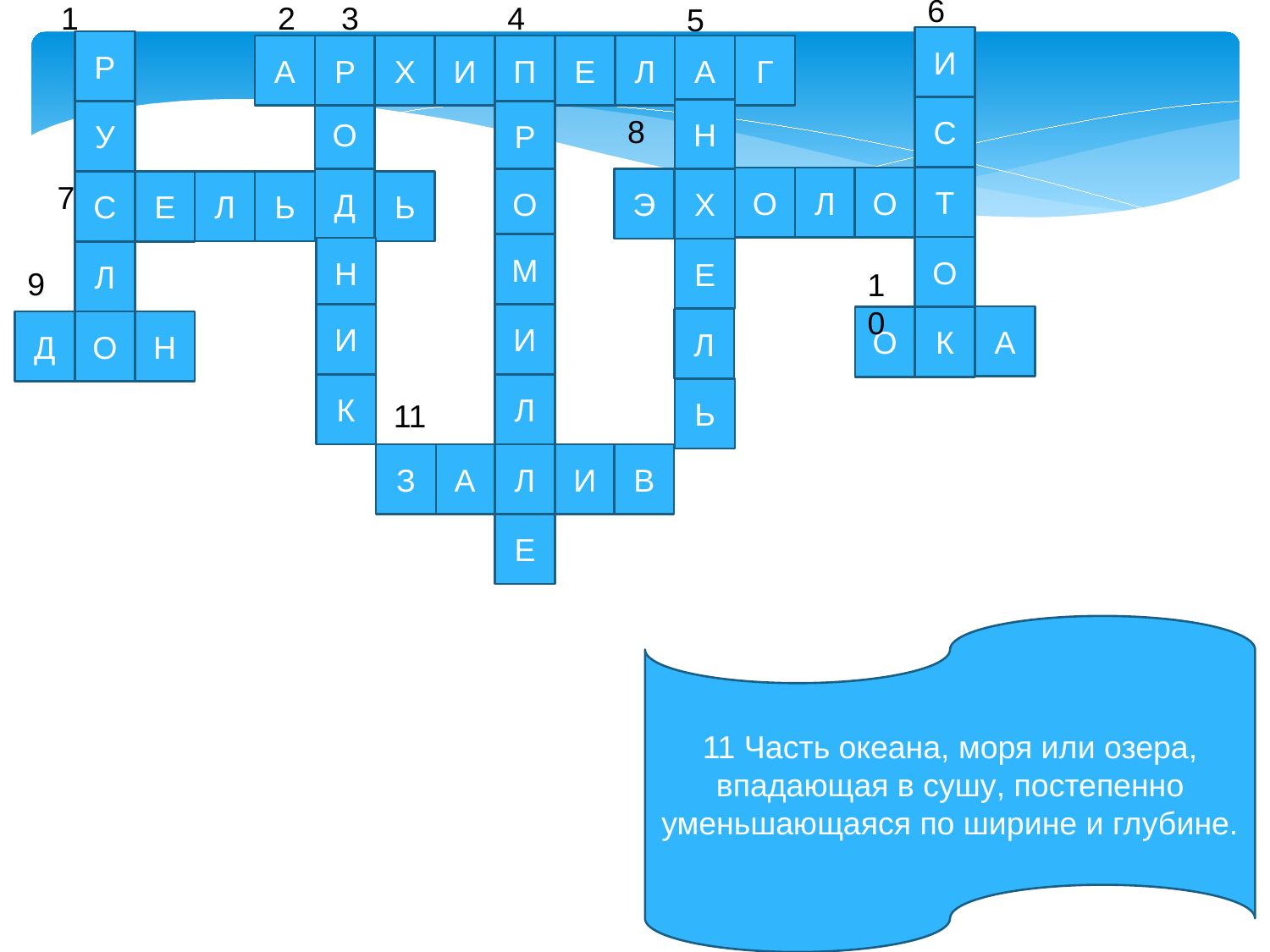

6
1
2
3
4
5
И
Р
А
Р
Х
И
П
Е
Л
А
Г
С
О
Н
У
Р
8
Т
О
Л
О
О
Э
Х
Д
7
С
Е
Л
Ь
Ь
М
О
Н
Е
Л
9
10
И
И
А
О
К
Л
Д
Н
О
К
Л
Ь
11
З
А
Л
И
В
Е
11 Часть океана, моря или озера, впадающая в сушу, постепенно уменьшающаяся по ширине и глубине.